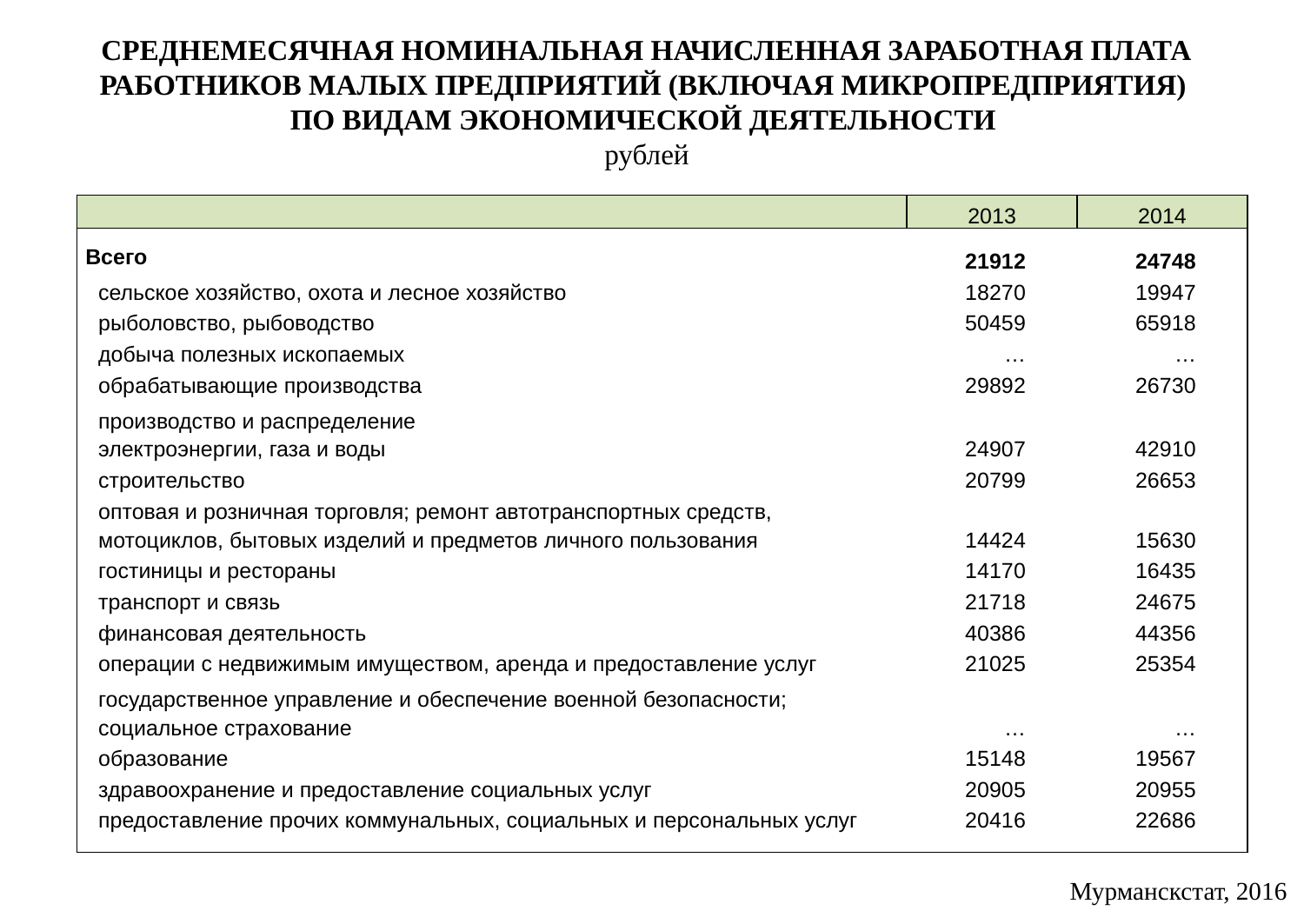

СРЕДНЕМЕСЯЧНАЯ НОМИНАЛЬНАЯ НАЧИСЛЕННАЯ ЗАРАБОТНАЯ ПЛАТА РАБОТНИКОВ МАЛЫХ ПРЕДПРИЯТИЙ (ВКЛЮЧАЯ МИКРОПРЕДПРИЯТИЯ)
ПО ВИДАМ ЭКОНОМИЧЕСКОЙ ДЕЯТЕЛЬНОСТИ
рублей
|  | 2013 | 2014 |
| --- | --- | --- |
| Всего | 21912 | 24748 |
| сельское хозяйство, охота и лесное хозяйство | 18270 | 19947 |
| рыболовство, рыбоводство | 50459 | 65918 |
| добыча полезных ископаемых | … | … |
| обрабатывающие производства | 29892 | 26730 |
| производство и распределение электроэнергии, газа и воды | 24907 | 42910 |
| строительство | 20799 | 26653 |
| оптовая и розничная торговля; ремонт автотранспортных средств, мотоциклов, бытовых изделий и предметов личного пользования | 14424 | 15630 |
| гостиницы и рестораны | 14170 | 16435 |
| транспорт и связь | 21718 | 24675 |
| финансовая деятельность | 40386 | 44356 |
| операции с недвижимым имуществом, аренда и предоставление услуг | 21025 | 25354 |
| государственное управление и обеспечение военной безопасности; социальное страхование | … | … |
| образование | 15148 | 19567 |
| здравоохранение и предоставление социальных услуг | 20905 | 20955 |
| предоставление прочих коммунальных, социальных и персональных услуг | 20416 | 22686 |
|  |  |  |
Мурманскстат, 2016